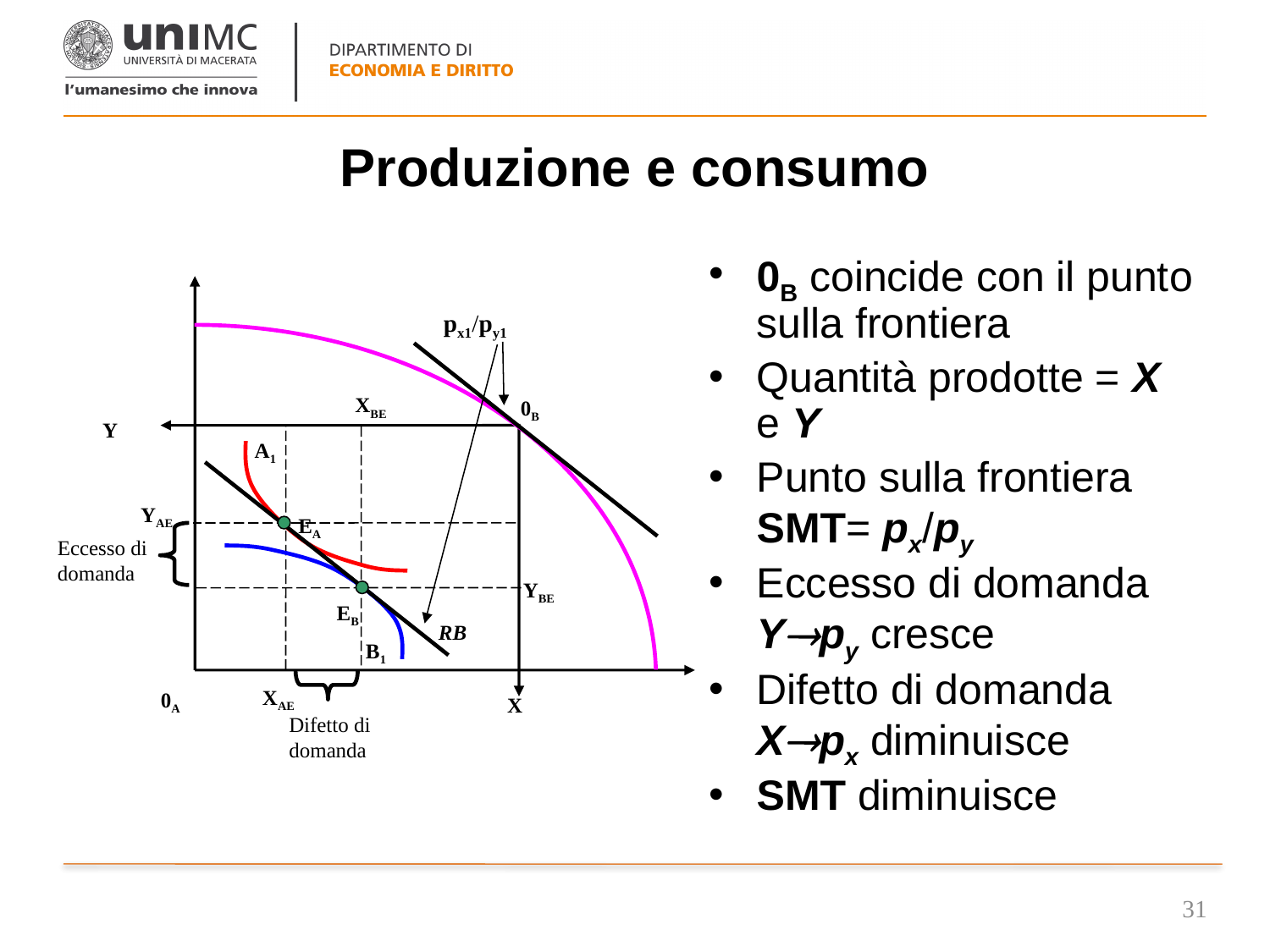

# Produzione e consumo
0B coincide con il punto sulla frontiera
Quantità prodotte = X e Y
Punto sulla frontiera SMT= px/py
Eccesso di domanda Y→py cresce
Difetto di domanda X→px diminuisce
SMT diminuisce

px1/py1

XBE
0B
Y

A1

YAE
EA

Eccesso di domanda

YBE

EB
RB
B1

XAE
0A
X
Difetto di domanda
31